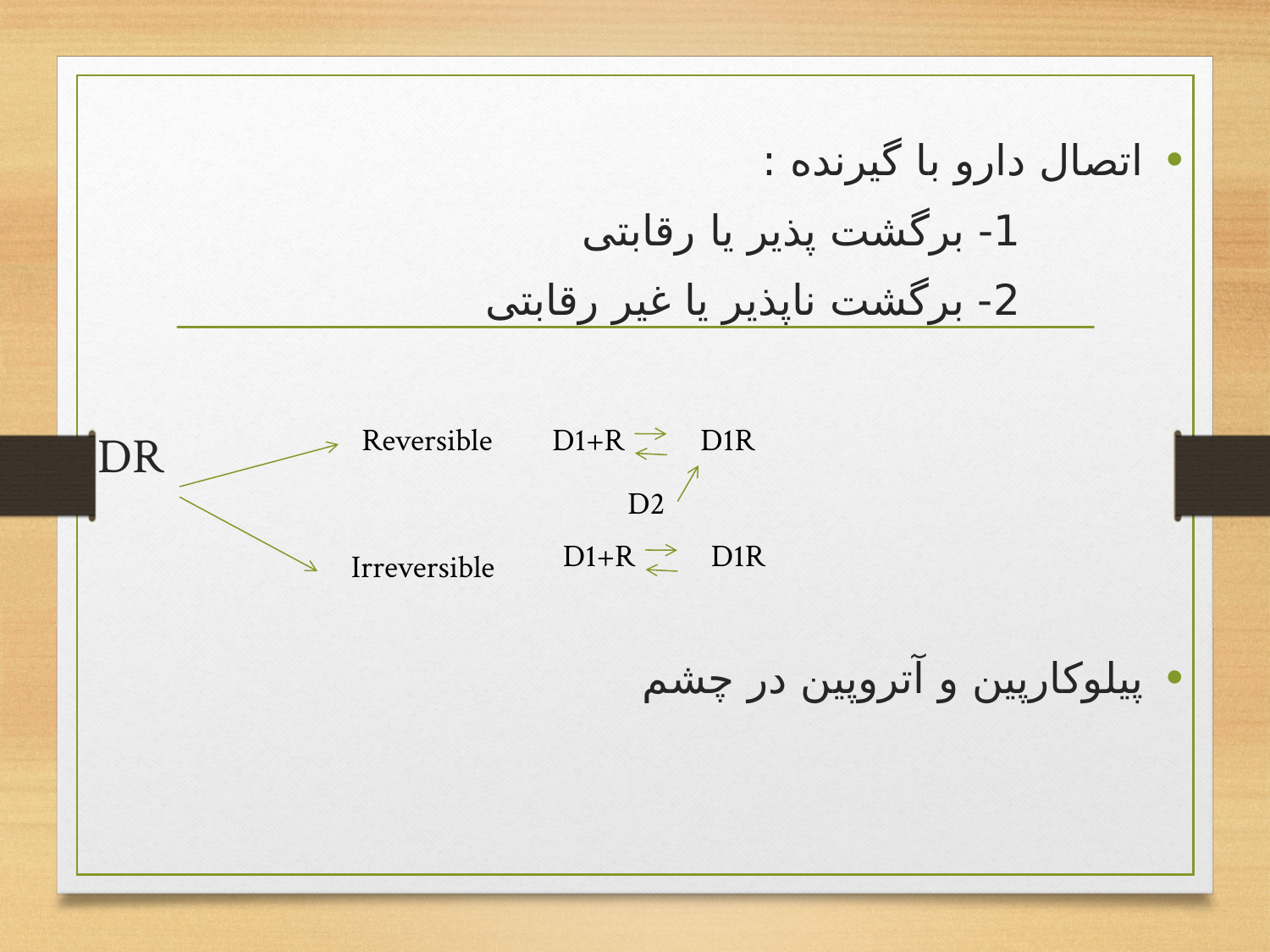

اتصال دارو با گیرنده :
            1- برگشت پذیر یا رقابتی
            2- برگشت ناپذیر یا غیر رقابتی

 DR

پیلوکارپین و آتروپین در چشم
Reversible
D1+R
D1R
D2
D1+R
D1R
Irreversible